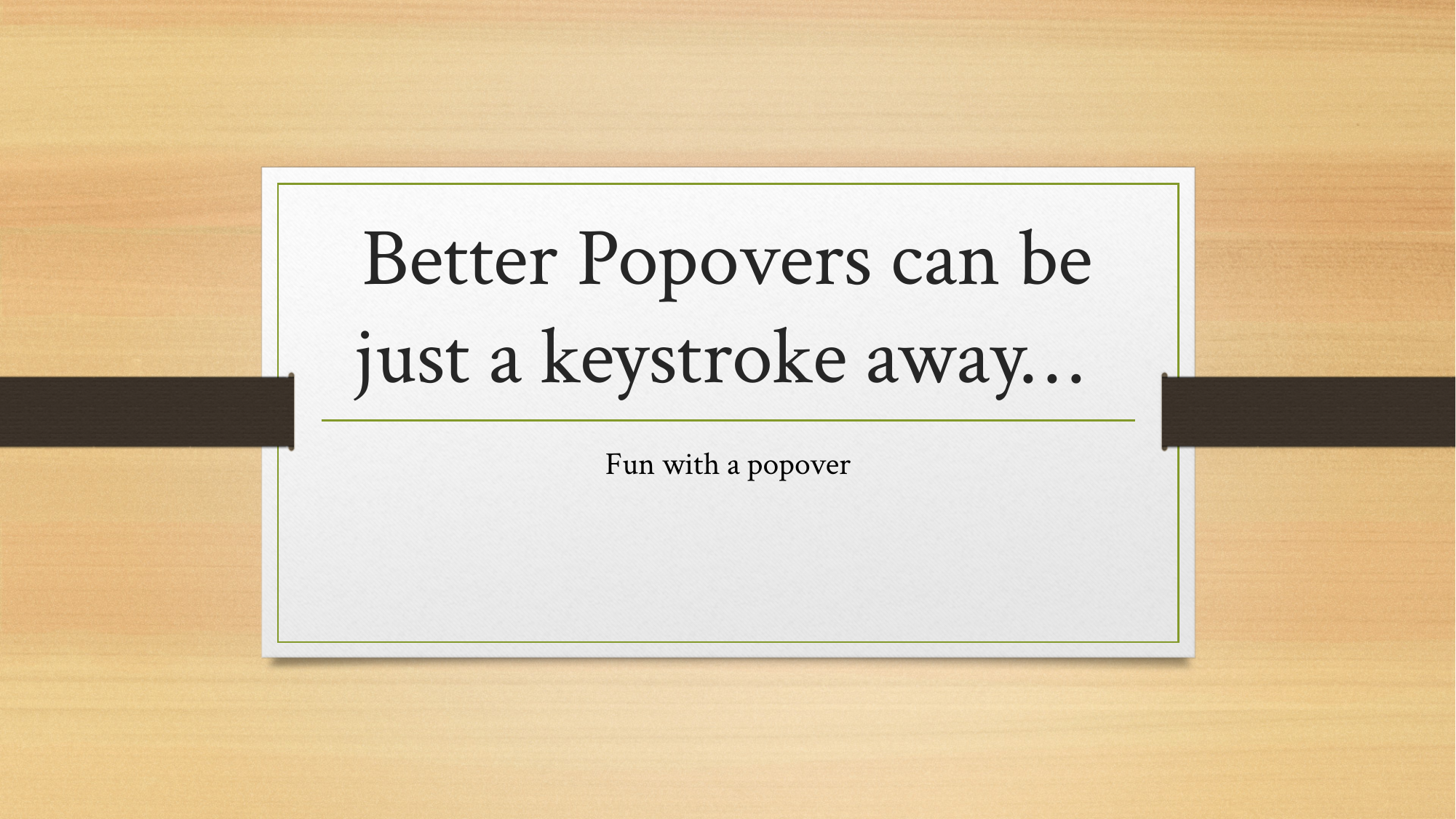

# Better Popovers can be just a keystroke away…
Fun with a popover